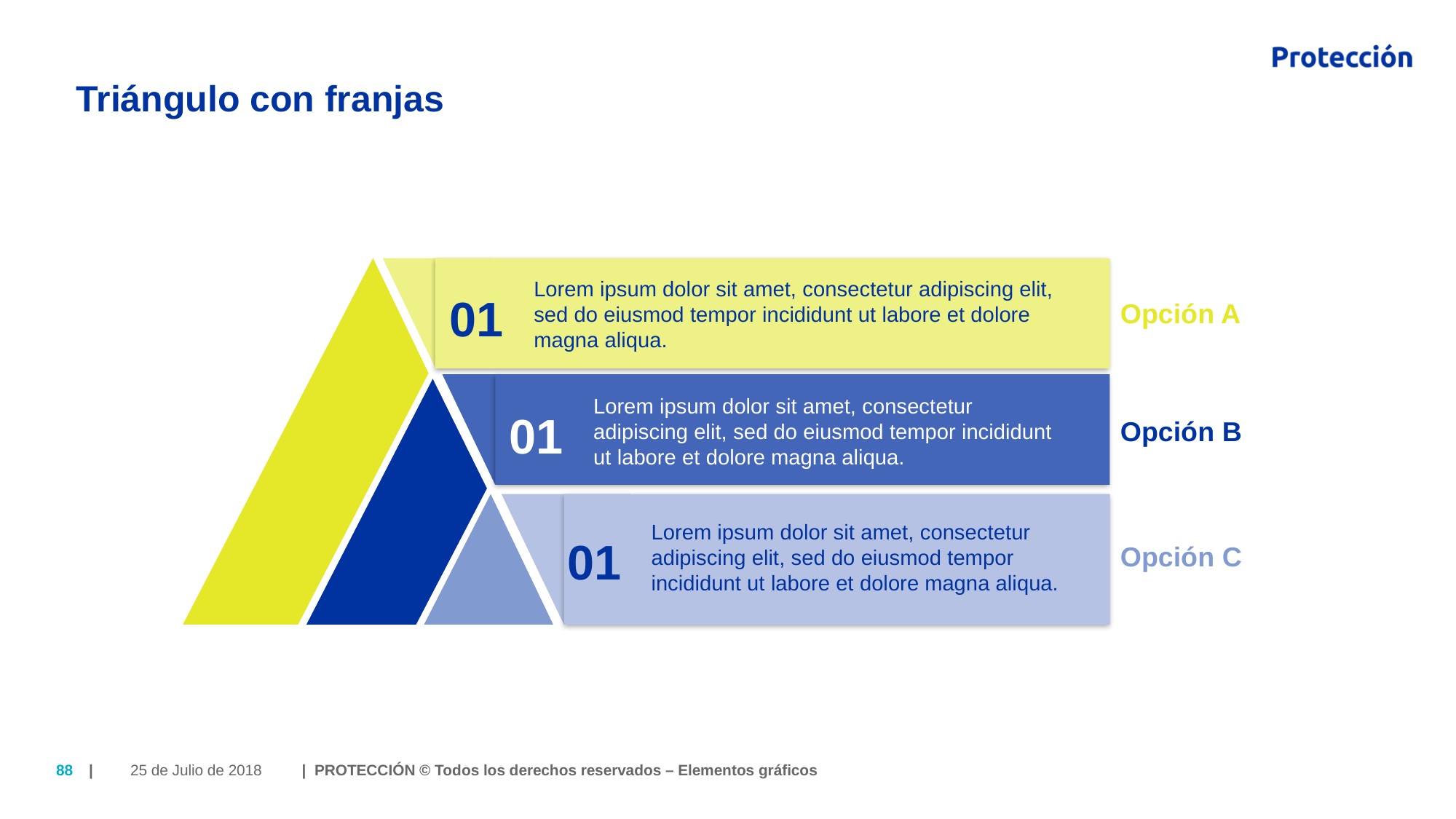

# Triángulo con franjas

Lorem ipsum dolor sit amet, consectetur adipiscing elit, sed do eiusmod tempor incididunt ut labore et dolore magna aliqua.
01
Opción A

Lorem ipsum dolor sit amet, consectetur adipiscing elit, sed do eiusmod tempor incididunt ut labore et dolore magna aliqua.
01
Opción B

Lorem ipsum dolor sit amet, consectetur adipiscing elit, sed do eiusmod tempor incididunt ut labore et dolore magna aliqua.
01
Opción C
25 de Julio de 2018
88
|                                                  |  PROTECCIÓN © Todos los derechos reservados – Elementos gráficos